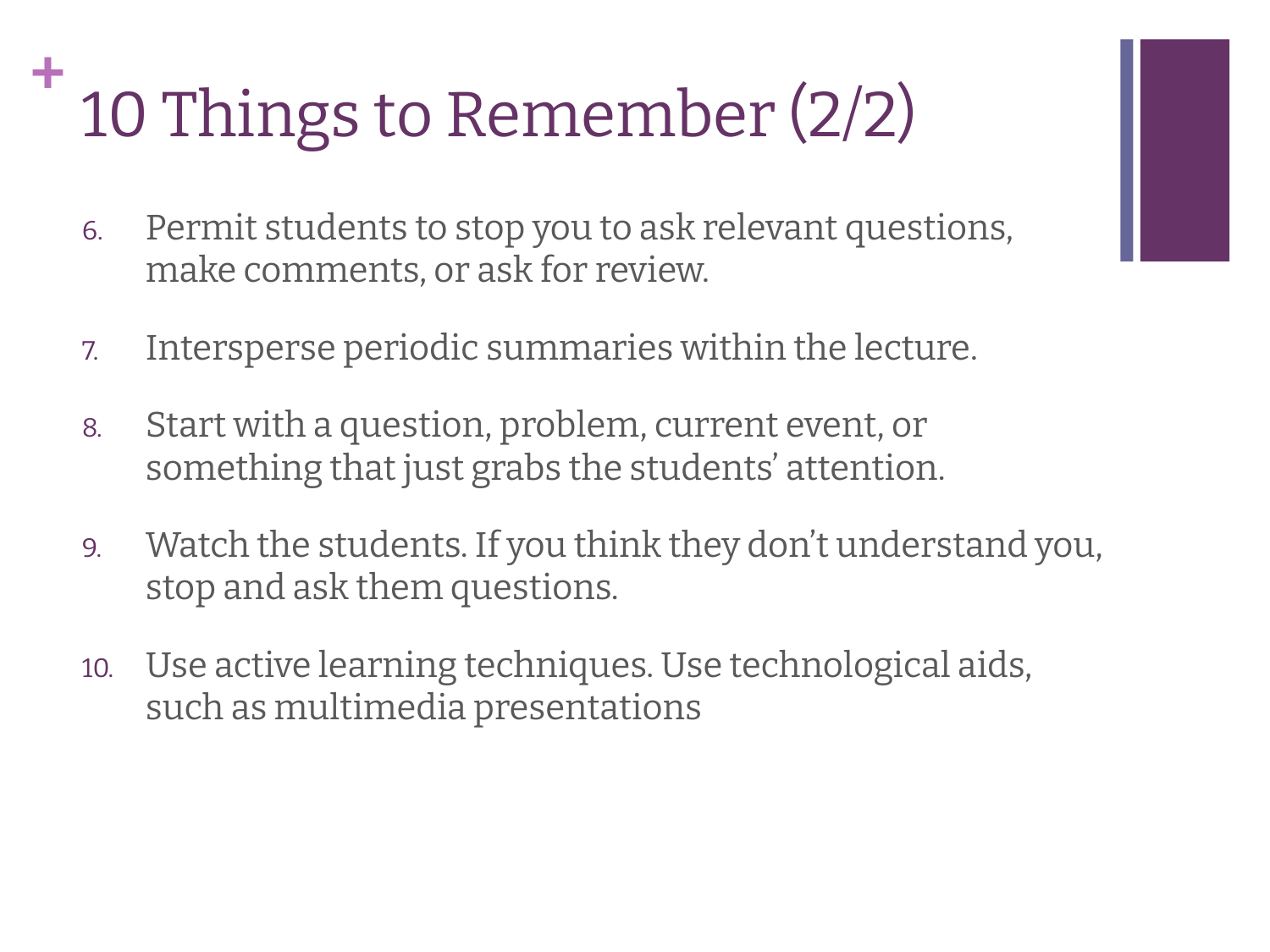

# 10 Things to Remember (2/2)
Permit students to stop you to ask relevant questions, make comments, or ask for review.
Intersperse periodic summaries within the lecture.
Start with a question, problem, current event, or something that just grabs the students’ attention.
Watch the students. If you think they don’t understand you, stop and ask them questions.
Use active learning techniques. Use technological aids, such as multimedia presentations